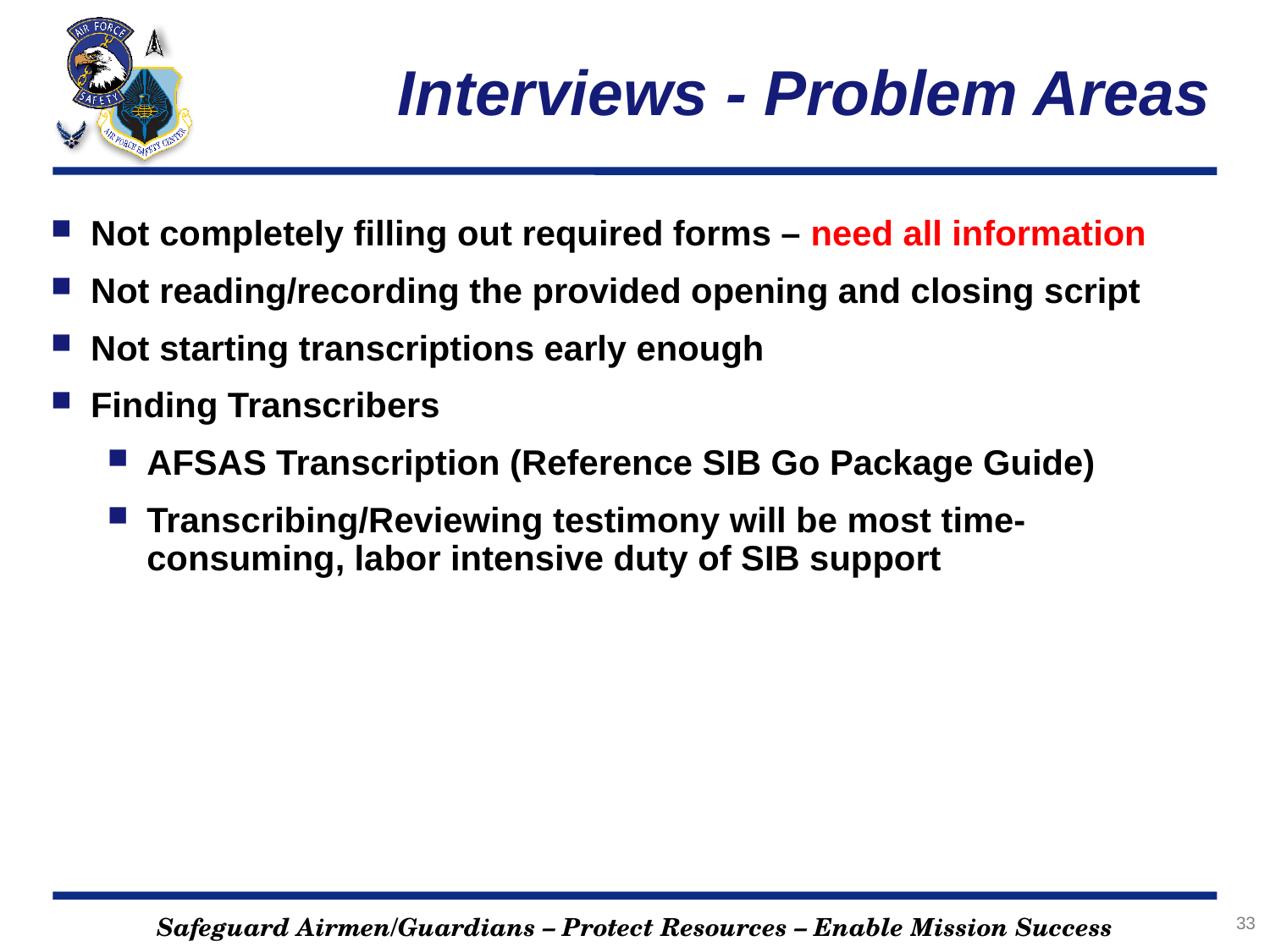

# Interviews - Problem Areas
Not completely filling out required forms – need all information
Not reading/recording the provided opening and closing script
Not starting transcriptions early enough
Finding Transcribers
AFSAS Transcription (Reference SIB Go Package Guide)
Transcribing/Reviewing testimony will be most time-consuming, labor intensive duty of SIB support

33